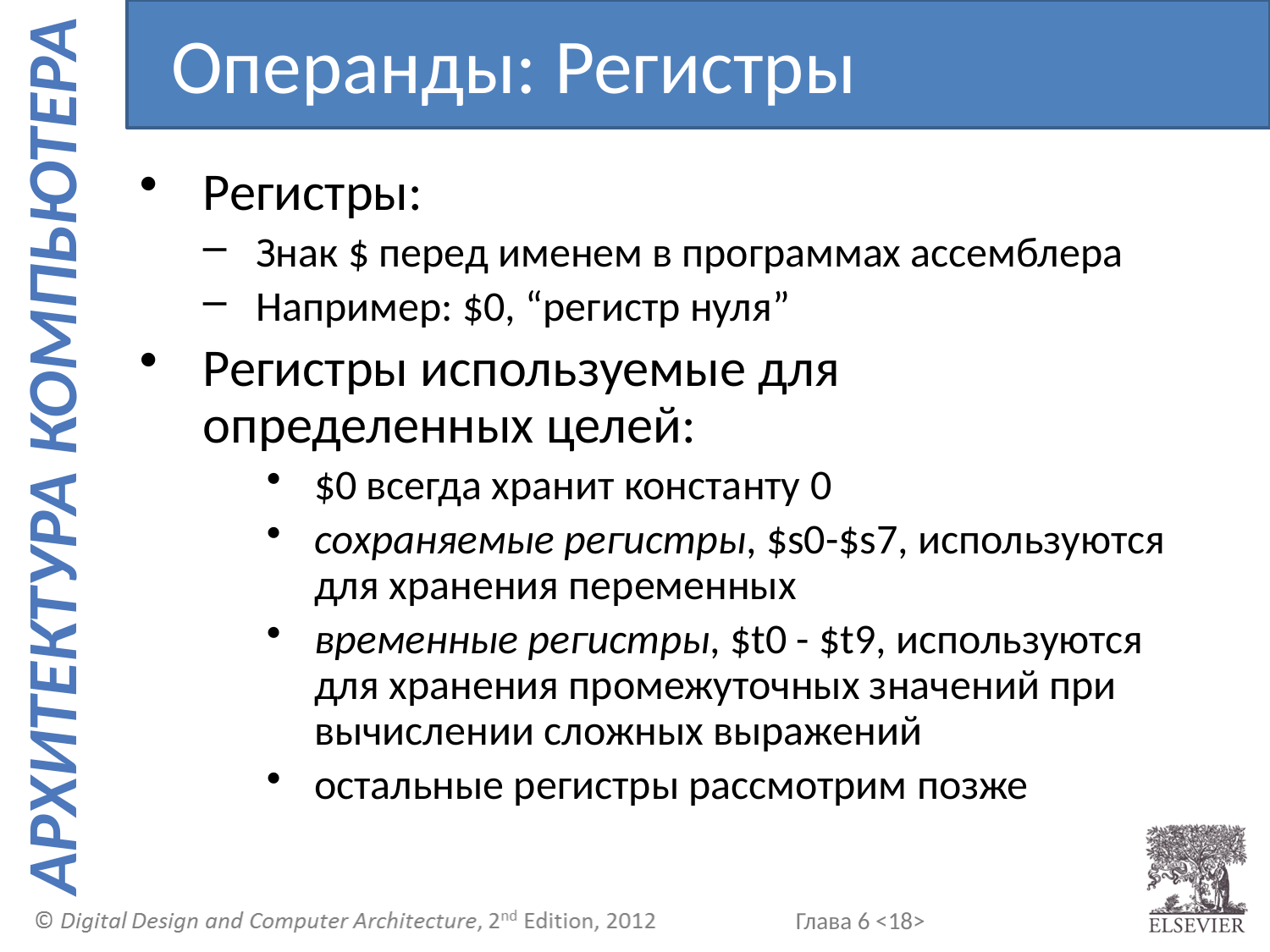

Операнды: Регистры

Регистры:
Знак $ перед именем в программах ассемблера
Например: $0, “регистр нуля”
Регистры используемые для определенных целей:
$0 всегда хранит константу 0
сохраняемые регистры, $s0-$s7, используются для хранения переменных
временные регистры, $t0 - $t9, используются для хранения промежуточных значений при вычислении сложных выражений
остальные регистры рассмотрим позже